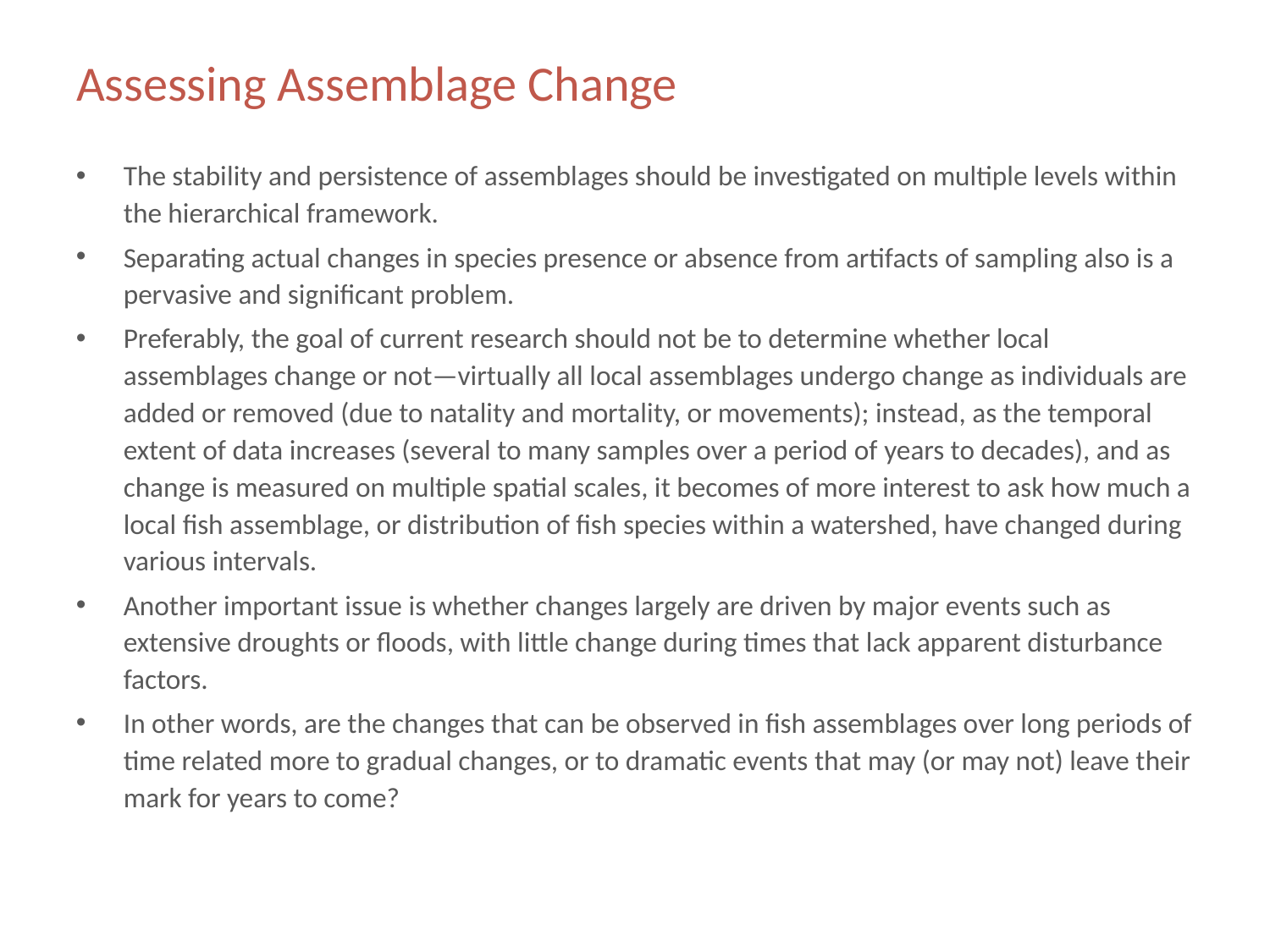

# Assessing Assemblage Change
The stability and persistence of assemblages should be investigated on multiple levels within the hierarchical framework.
Separating actual changes in species presence or absence from artifacts of sampling also is a pervasive and significant problem.
Preferably, the goal of current research should not be to determine whether local assemblages change or not—virtually all local assemblages undergo change as individuals are added or removed (due to natality and mortality, or movements); instead, as the temporal extent of data increases (several to many samples over a period of years to decades), and as change is measured on multiple spatial scales, it becomes of more interest to ask how much a local fish assemblage, or distribution of fish species within a watershed, have changed during various intervals.
Another important issue is whether changes largely are driven by major events such as extensive droughts or floods, with little change during times that lack apparent disturbance factors.
In other words, are the changes that can be observed in fish assemblages over long periods of time related more to gradual changes, or to dramatic events that may (or may not) leave their mark for years to come?